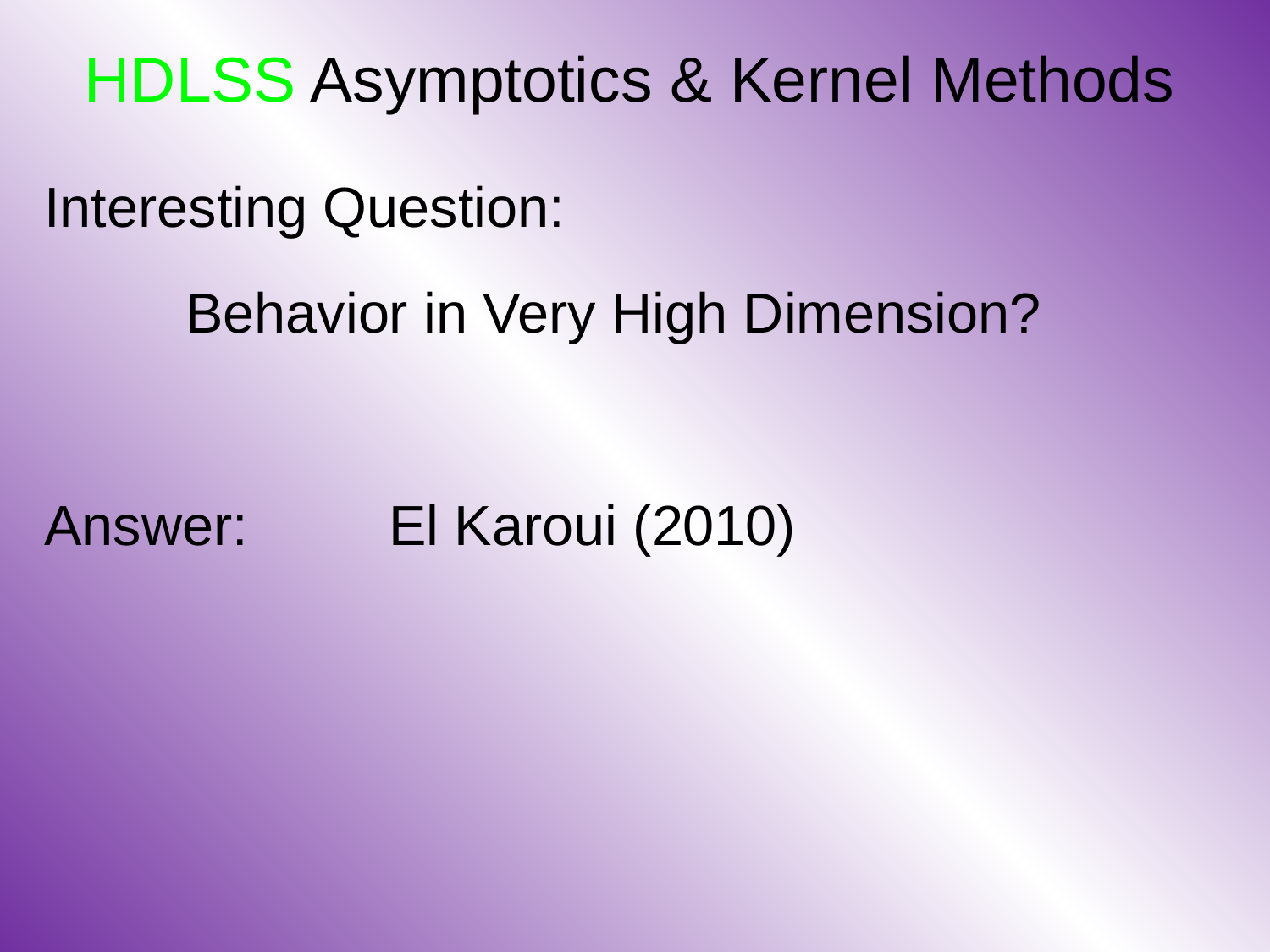

# HDLSS Asymptotics & Kernel Methods
Interesting Question:
Behavior in Very High Dimension?

Answer:         El Karoui (2010)